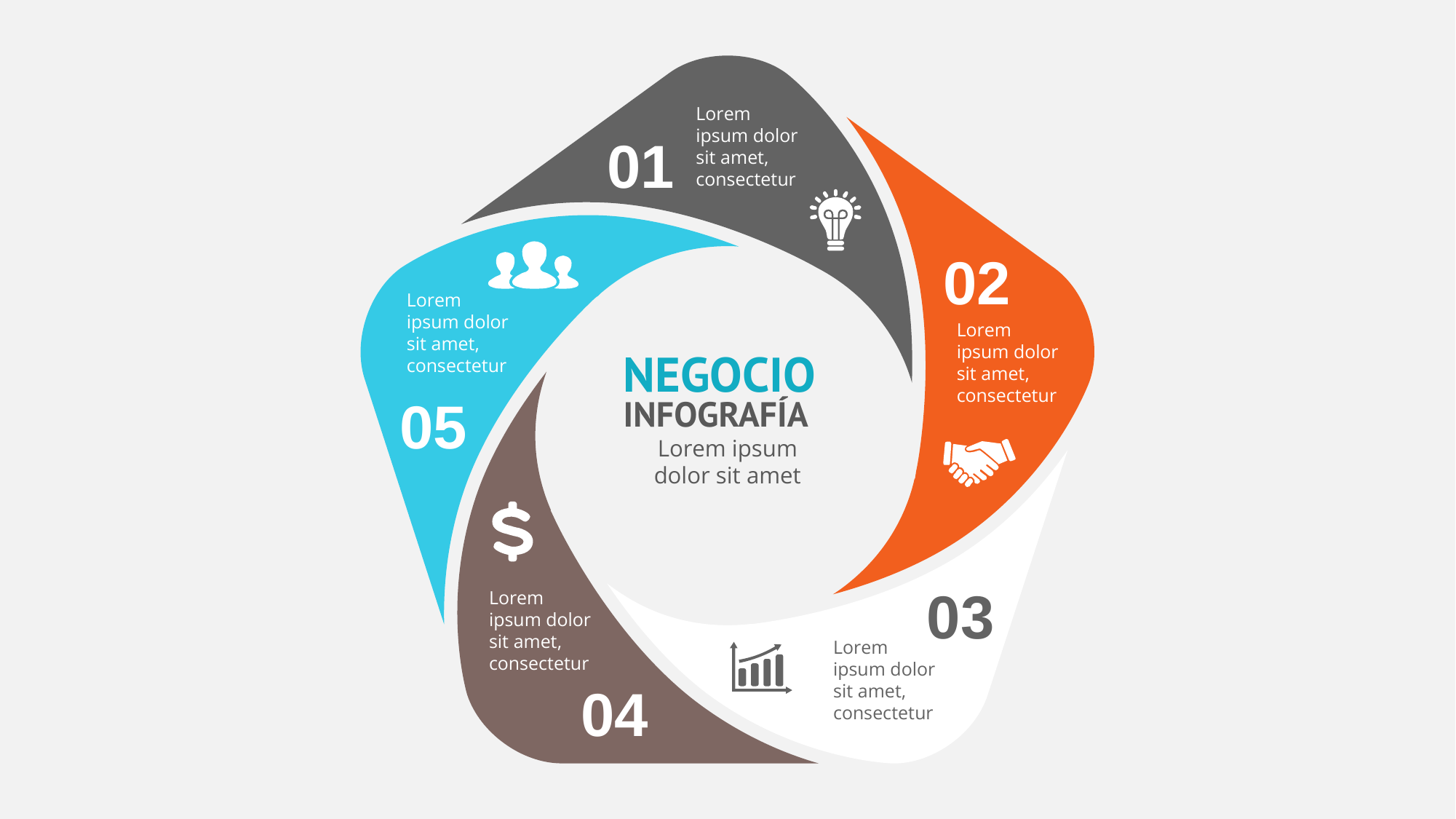

Lorem ipsum dolor sit amet, consectetur

01

02
Lorem ipsum dolor sit amet, consectetur
Lorem ipsum dolor sit amet, consectetur
NEGOCIO

INFOGRAFÍA
05
Lorem ipsum dolor sit amet

03
Lorem ipsum dolor sit amet, consectetur
Lorem ipsum dolor sit amet, consectetur

04